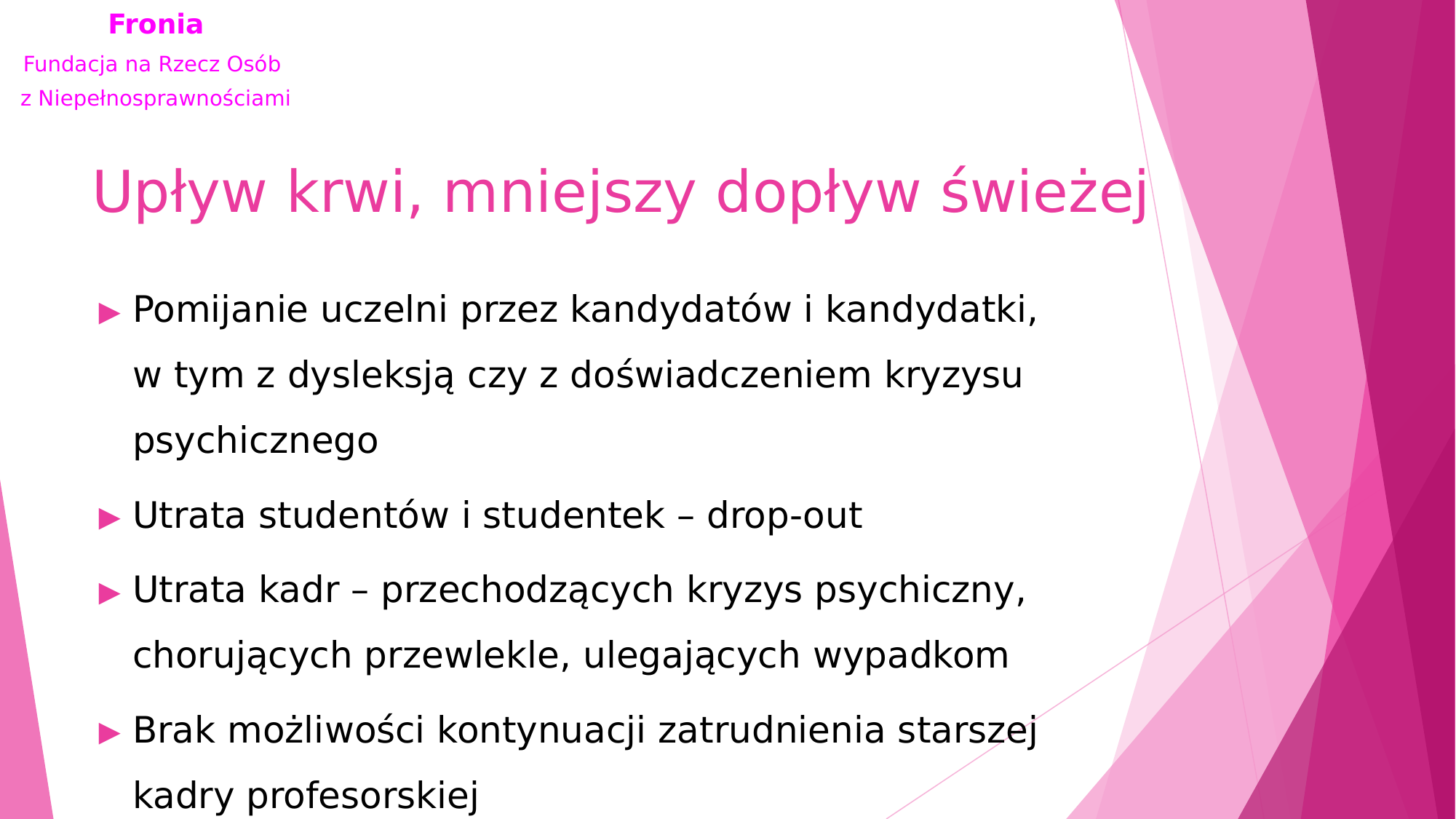

# Upływ krwi, mniejszy dopływ świeżej
Pomijanie uczelni przez kandydatów i kandydatki, w tym z dysleksją czy z doświadczeniem kryzysu psychicznego
Utrata studentów i studentek – drop-out
Utrata kadr – przechodzących kryzys psychiczny, chorujących przewlekle, ulegających wypadkom
Brak możliwości kontynuacji zatrudnienia starszej kadry profesorskiej